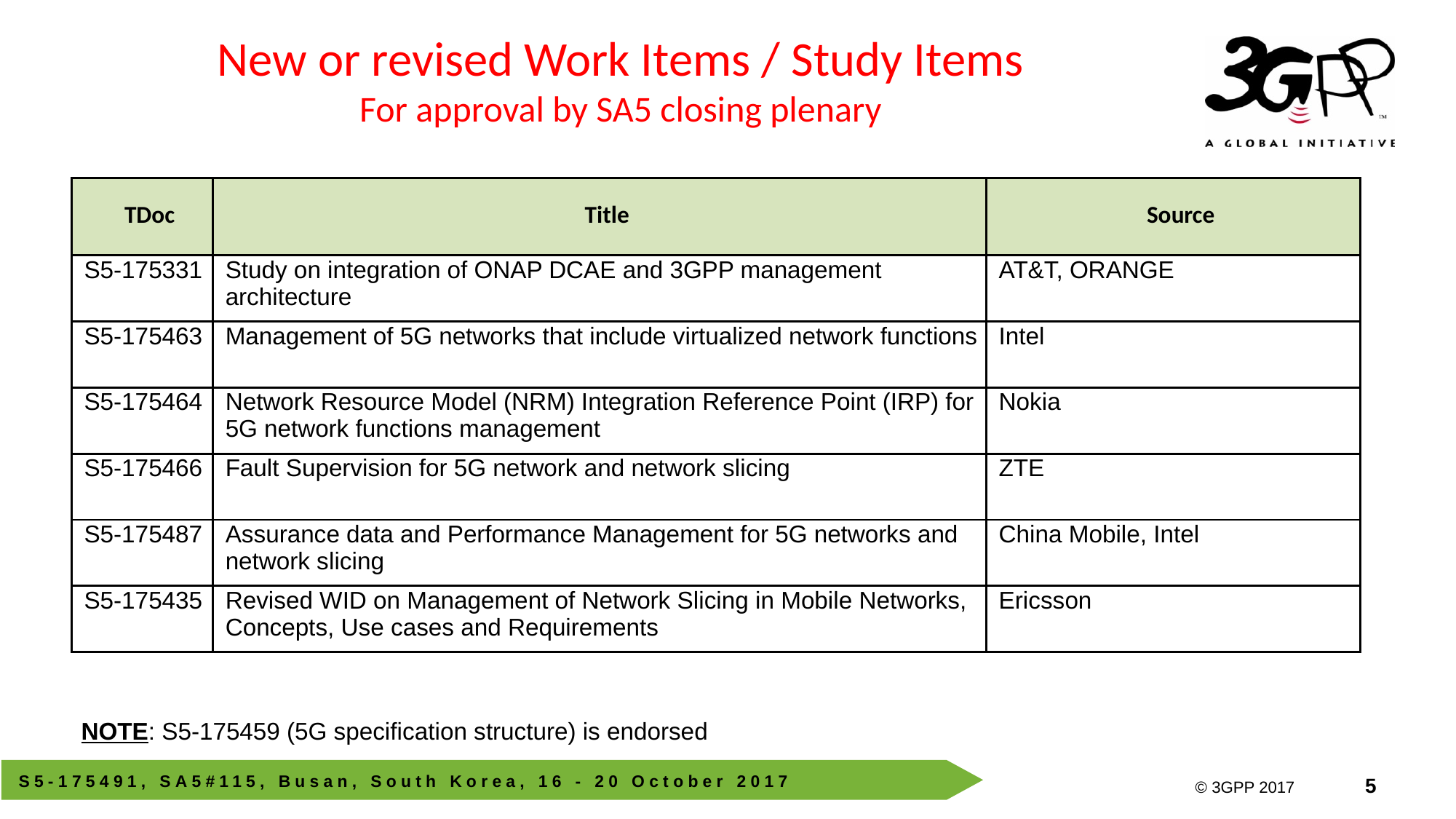

New or revised Work Items / Study Items
For approval by SA5 closing plenary
| TDoc | Title | Source |
| --- | --- | --- |
| S5-175331 | Study on integration of ONAP DCAE and 3GPP management architecture | AT&T, ORANGE |
| S5-175463 | Management of 5G networks that include virtualized network functions | Intel |
| S5-175464 | Network Resource Model (NRM) Integration Reference Point (IRP) for 5G network functions management | Nokia |
| S5-175466 | Fault Supervision for 5G network and network slicing | ZTE |
| S5-175487 | Assurance data and Performance Management for 5G networks and network slicing | China Mobile, Intel |
| S5-175435 | Revised WID on Management of Network Slicing in Mobile Networks, Concepts, Use cases and Requirements | Ericsson |
NOTE: S5-175459 (5G specification structure) is endorsed